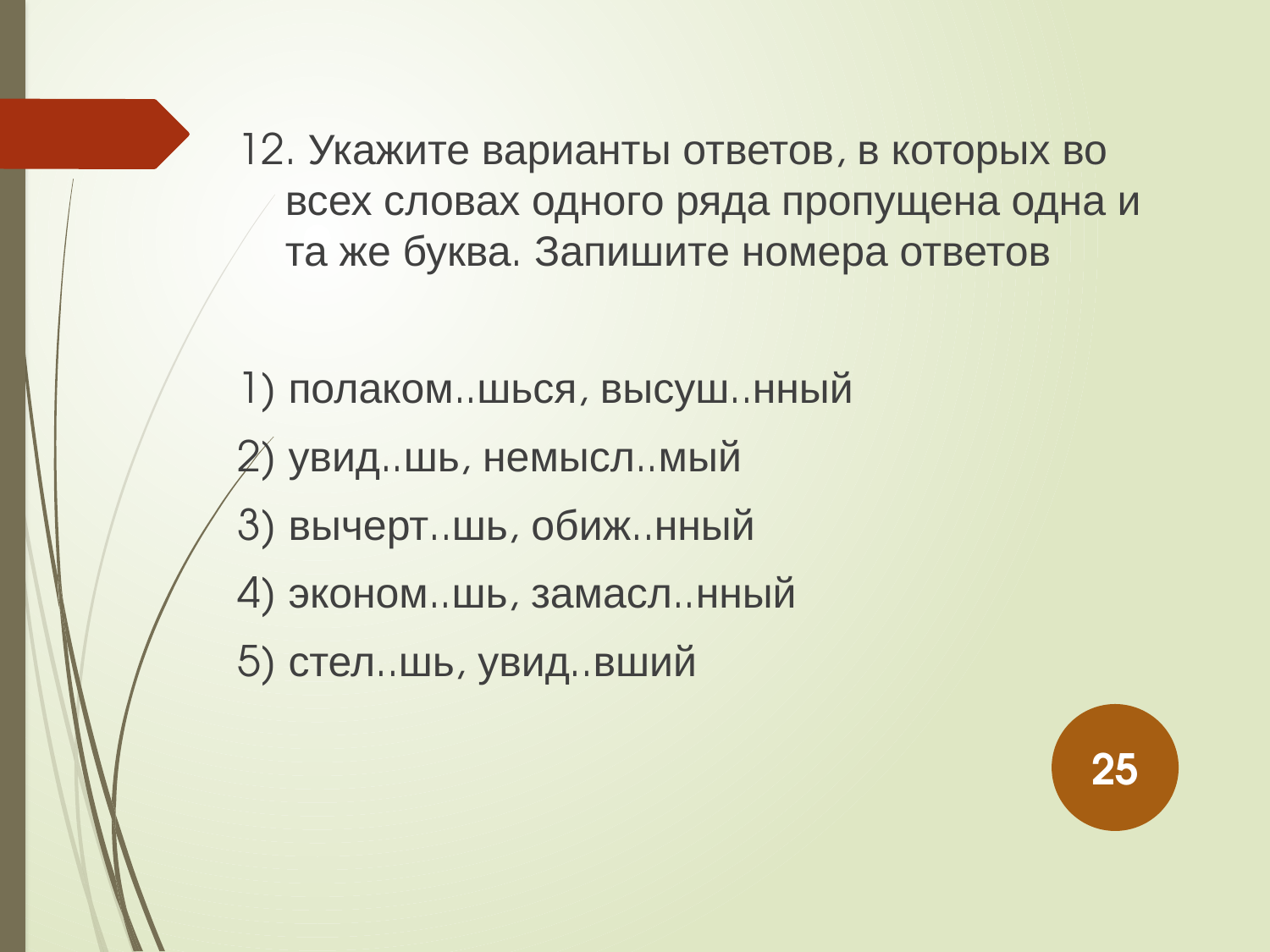

12. Укажите варианты ответов, в которых во всех словах одного ряда пропущена одна и та же буква. Запишите номера ответов

1) полаком..шься, высуш..нный
2) увид..шь, немысл..мый
3) вычерт..шь, обиж..нный
4) эконом..шь, замасл..нный
5) стел..шь, увид..вший
25